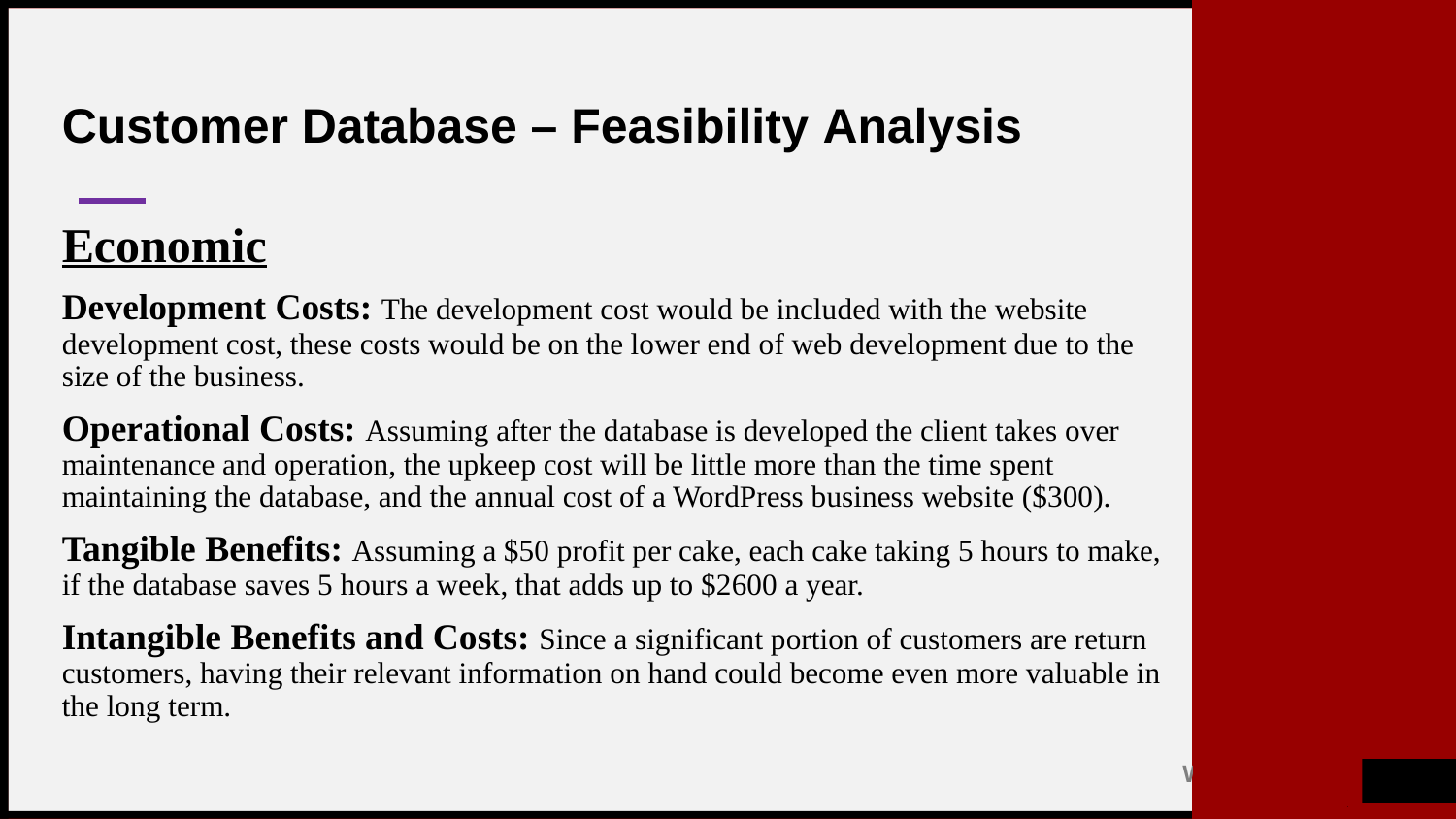

# Customer Database – Feasibility Analysis
Economic
Development Costs: The development cost would be included with the website development cost, these costs would be on the lower end of web development due to the size of the business.
Operational Costs: Assuming after the database is developed the client takes over maintenance and operation, the upkeep cost will be little more than the time spent maintaining the database, and the annual cost of a WordPress business website ($300).
Tangible Benefits: Assuming a $50 profit per cake, each cake taking 5 hours to make, if the database saves 5 hours a week, that adds up to $2600 a year.
Intangible Benefits and Costs: Since a significant portion of customers are return customers, having their relevant information on hand could become even more valuable in the long term.